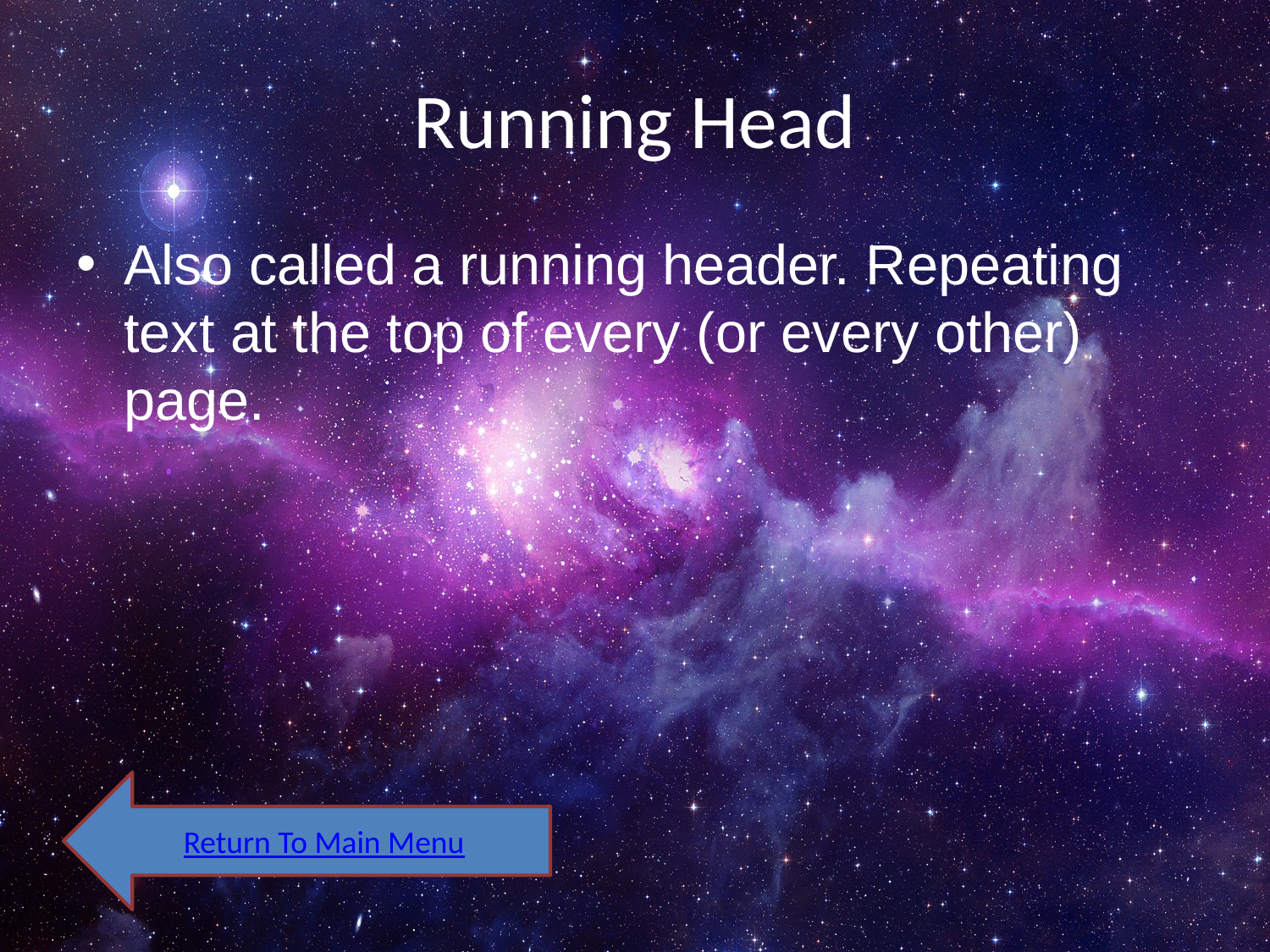

# Running Head
Also called a running header. Repeating text at the top of every (or every other) page.
Return To Main Menu